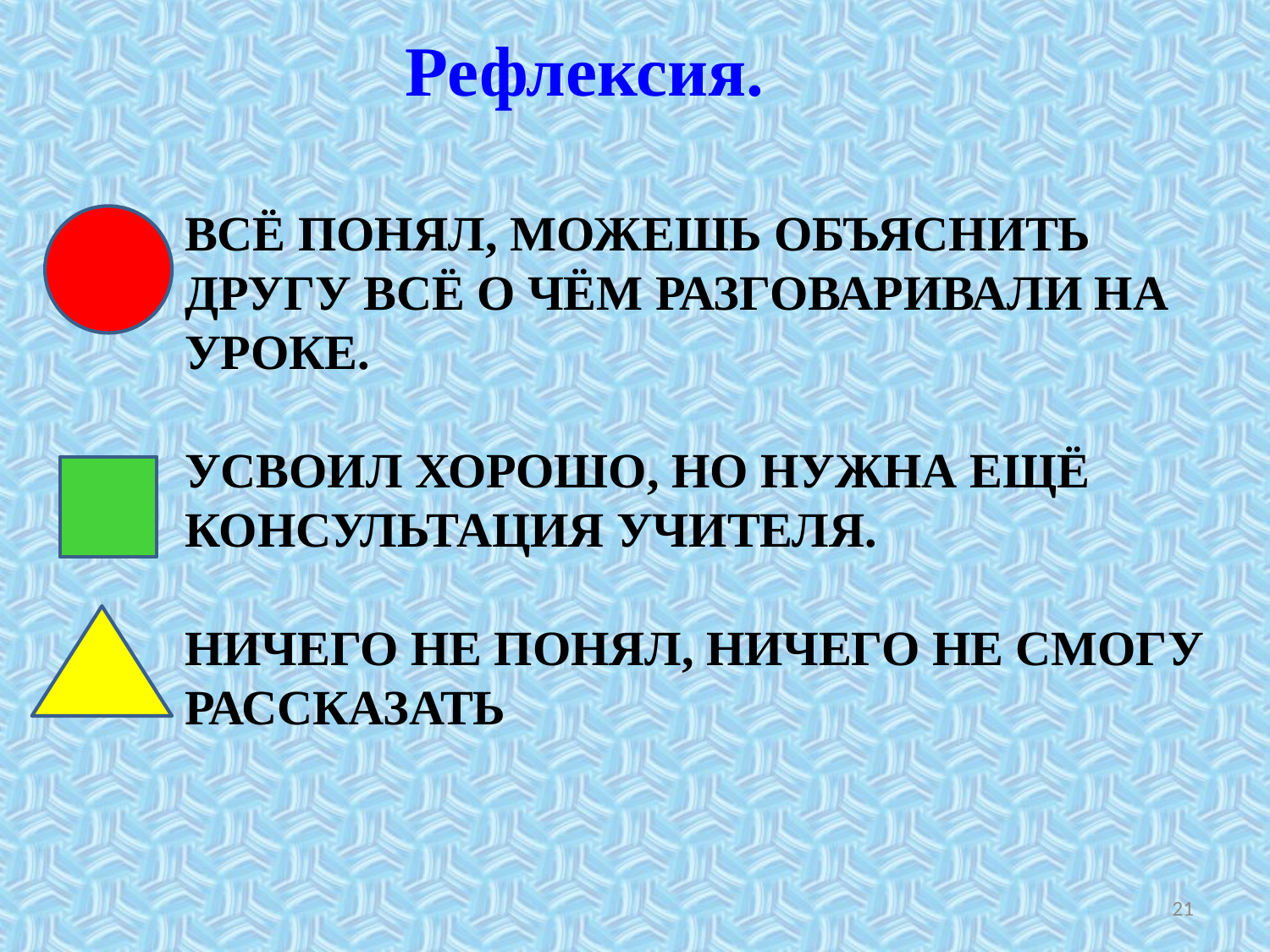

Рефлексия.
# Всё понял, можешь объяснить другу всё о чём разговаривали на уроке. Усвоил хорошо, но нужна ещё консультация учителя. Ничего не понял, ничего не смогу рассказать

21